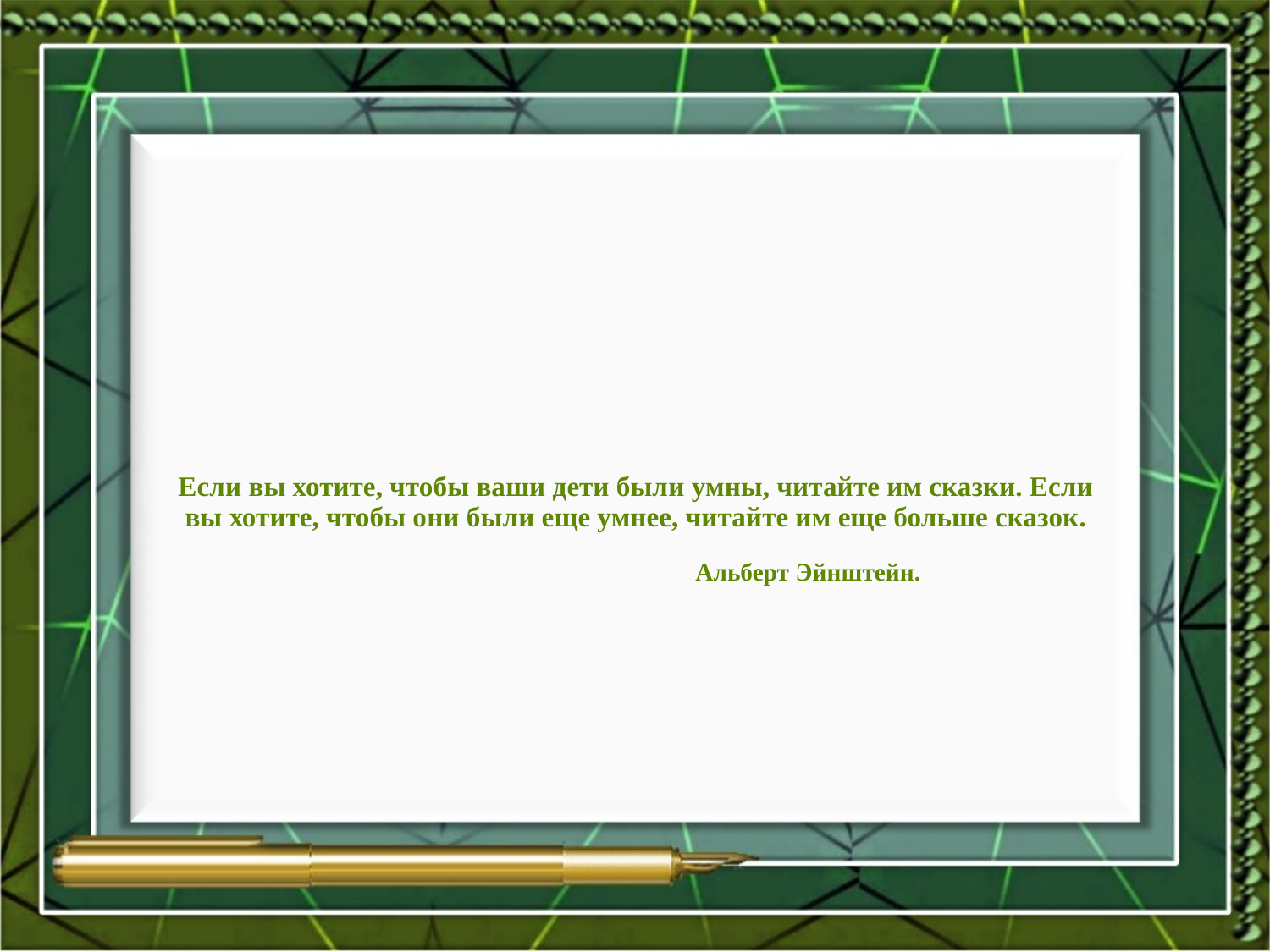

# Если вы хотите, чтобы ваши дети были умны, читайте им сказки. Если вы хотите, чтобы они были еще умнее, читайте им еще больше сказок. Альберт Эйнштейн.